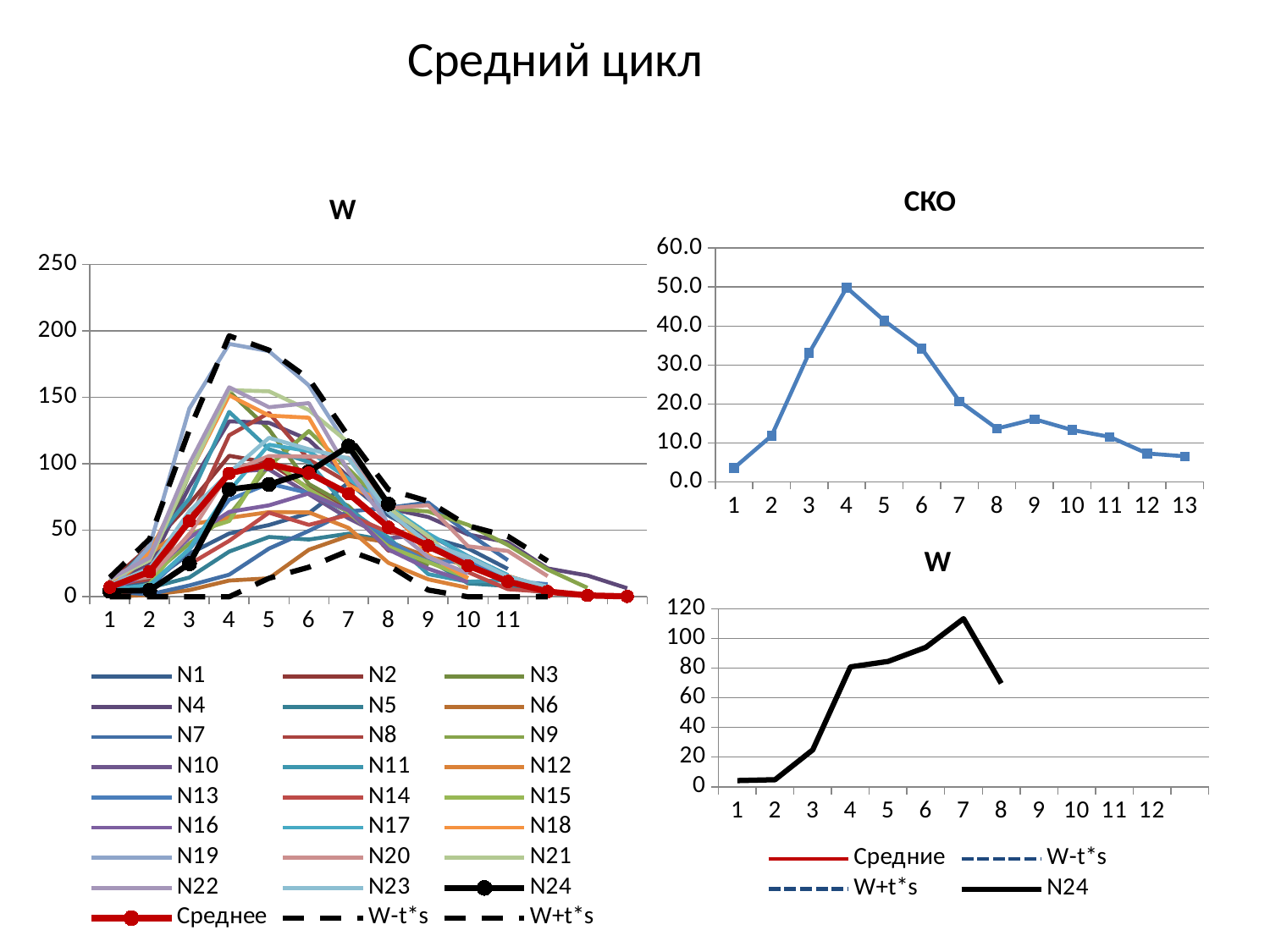

Средний цикл

### Chart: W

| Category | N1 | N2 | N3 | N4 | N5 | N6 | N7 | N8 | N9 | N10 | N11 | N12 | N13 | N14 | N15 | N16 | N17 | N18 | N19 | N20 | N21 | N22 | N23 | N24 | Среднее | W-t*s | W+t*s |
|---|---|---|---|---|---|---|---|---|---|---|---|---|---|---|---|---|---|---|---|---|---|---|---|---|---|---|---|

### Chart:

| Category | СКО |
|---|---|

### Chart: W

| Category | Средние | W-t*s | W+t*s | N24 |
|---|---|---|---|---|